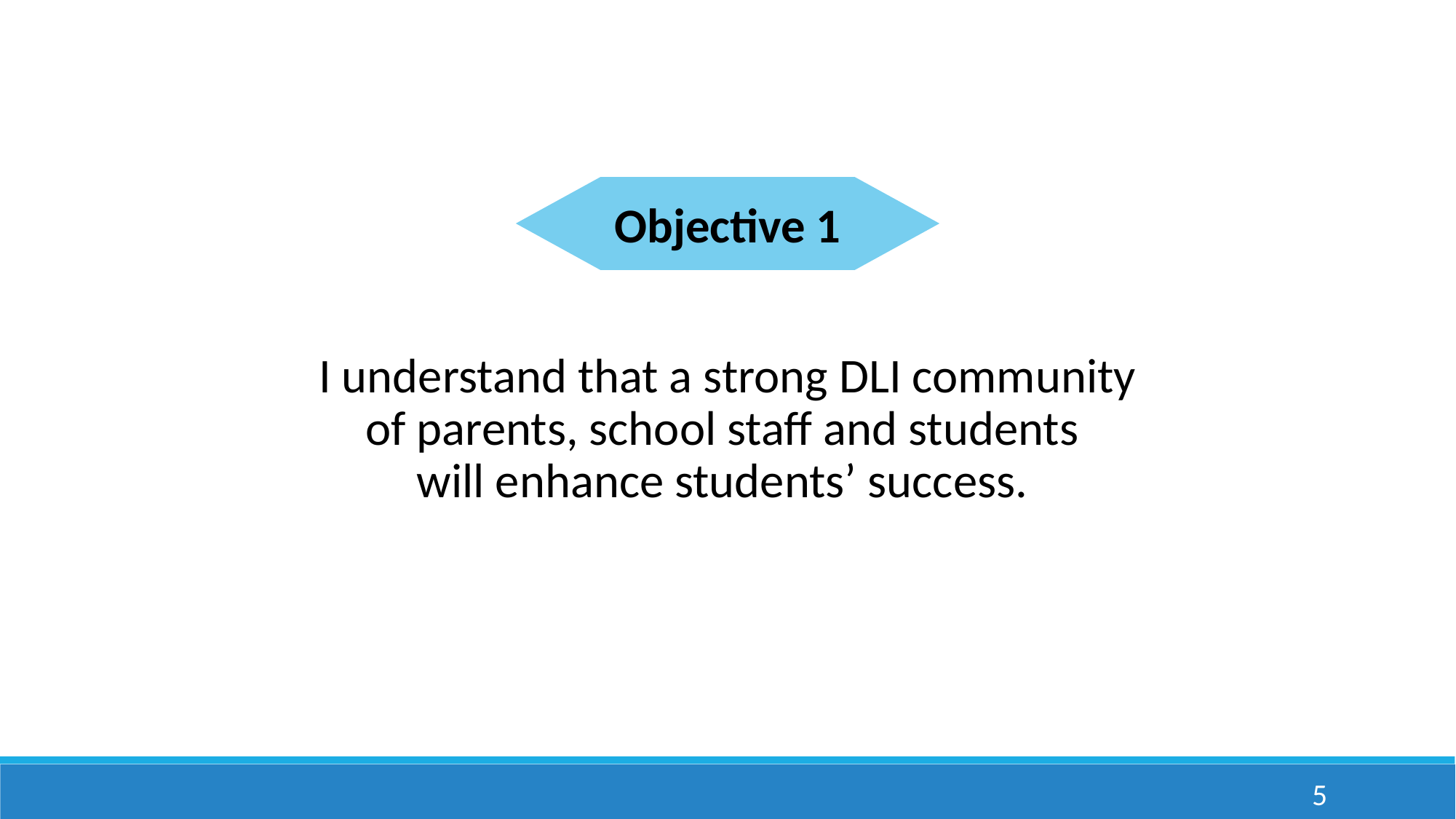

Objective 1
I understand that a strong DLI community of parents, school staff and students
will enhance students’ success.
5